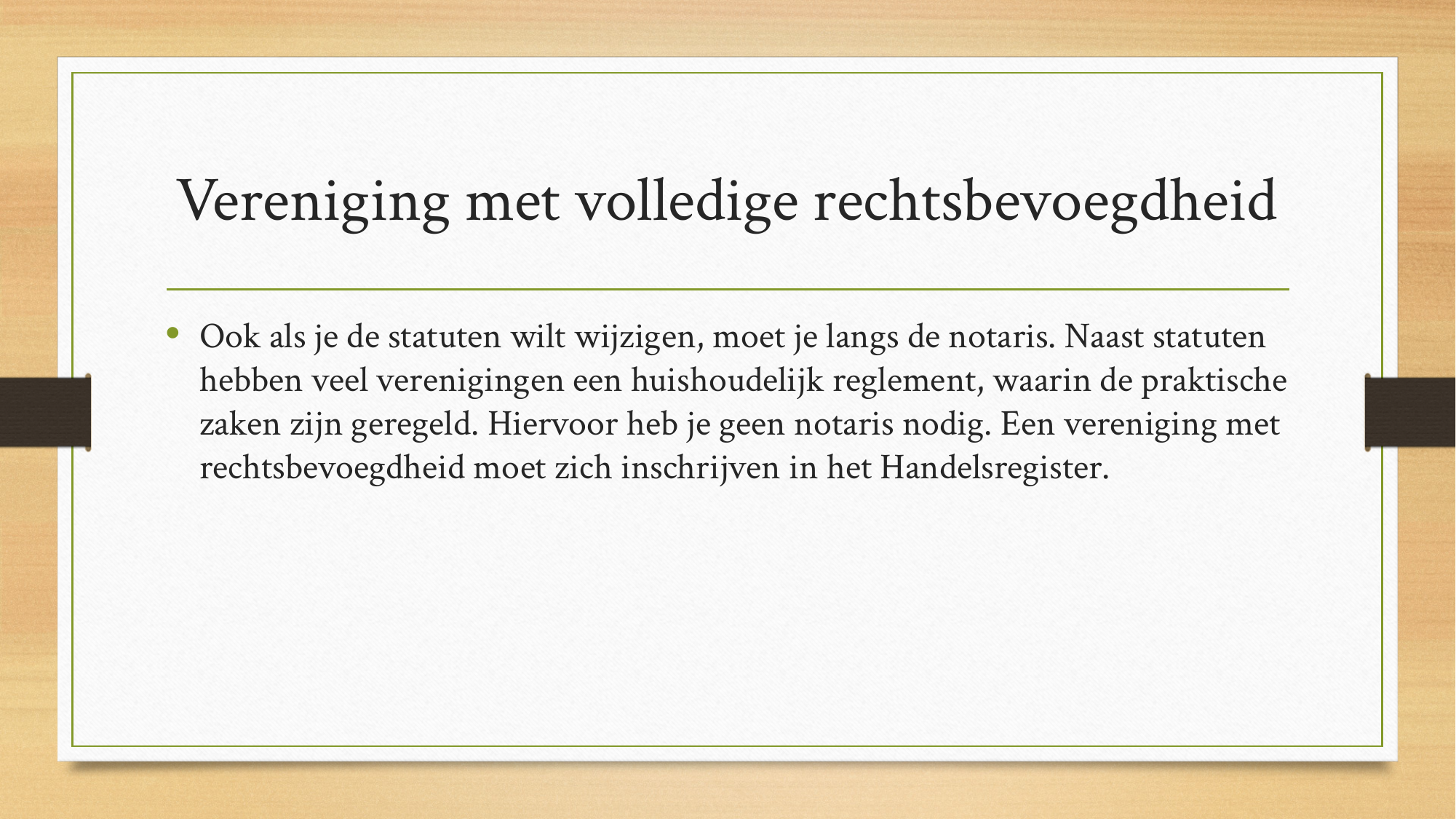

# Vereniging met volledige rechtsbevoegdheid
Ook als je de statuten wilt wijzigen, moet je langs de notaris. Naast statuten hebben veel verenigingen een huishoudelijk reglement, waarin de praktische zaken zijn geregeld. Hiervoor heb je geen notaris nodig. Een vereniging met rechtsbevoegdheid moet zich inschrijven in het Handelsregister.